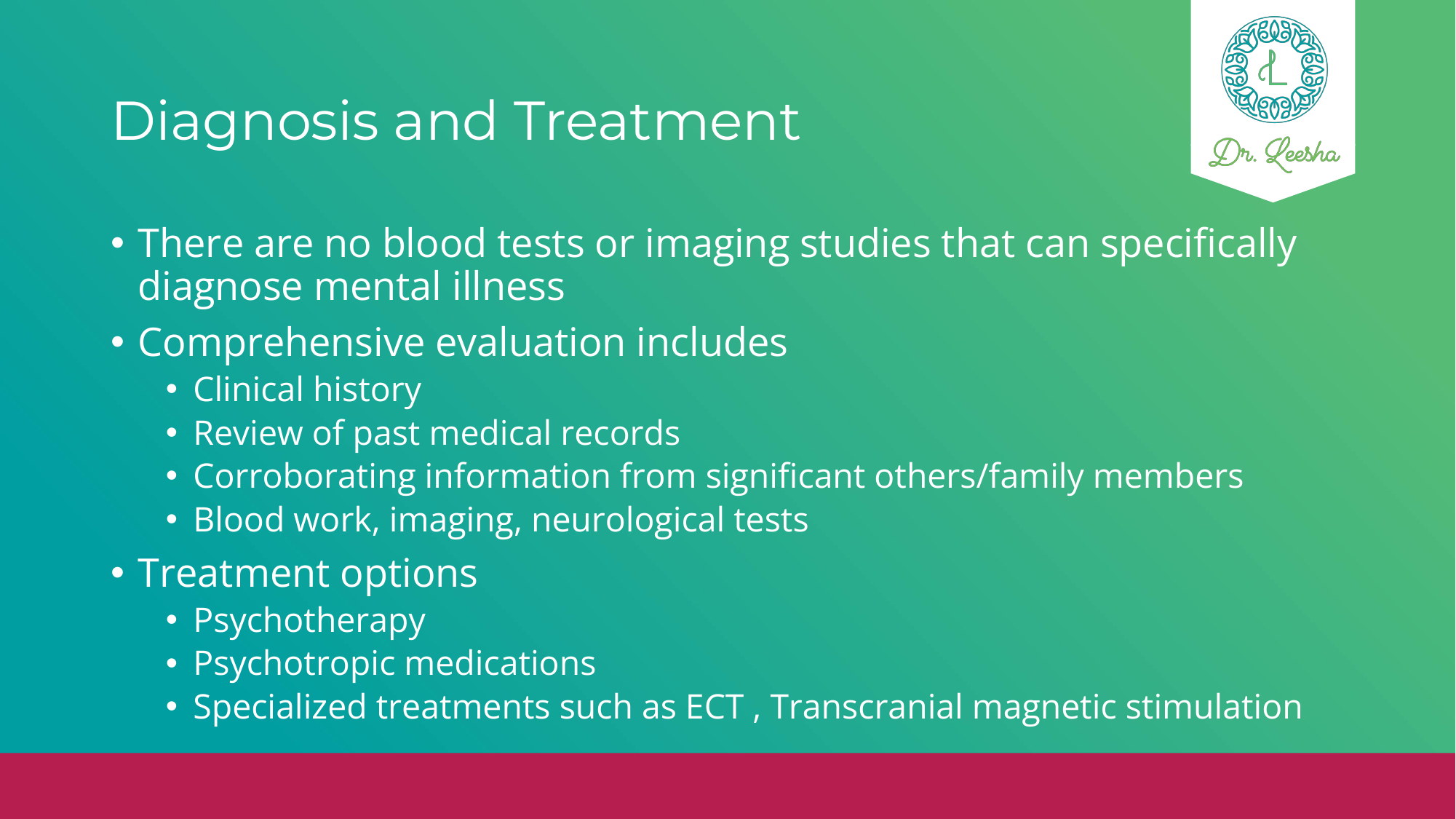

# Diagnosis and Treatment
There are no blood tests or imaging studies that can specifically diagnose mental illness
Comprehensive evaluation includes
Clinical history
Review of past medical records
Corroborating information from significant others/family members
Blood work, imaging, neurological tests
Treatment options
Psychotherapy
Psychotropic medications
Specialized treatments such as ECT , Transcranial magnetic stimulation